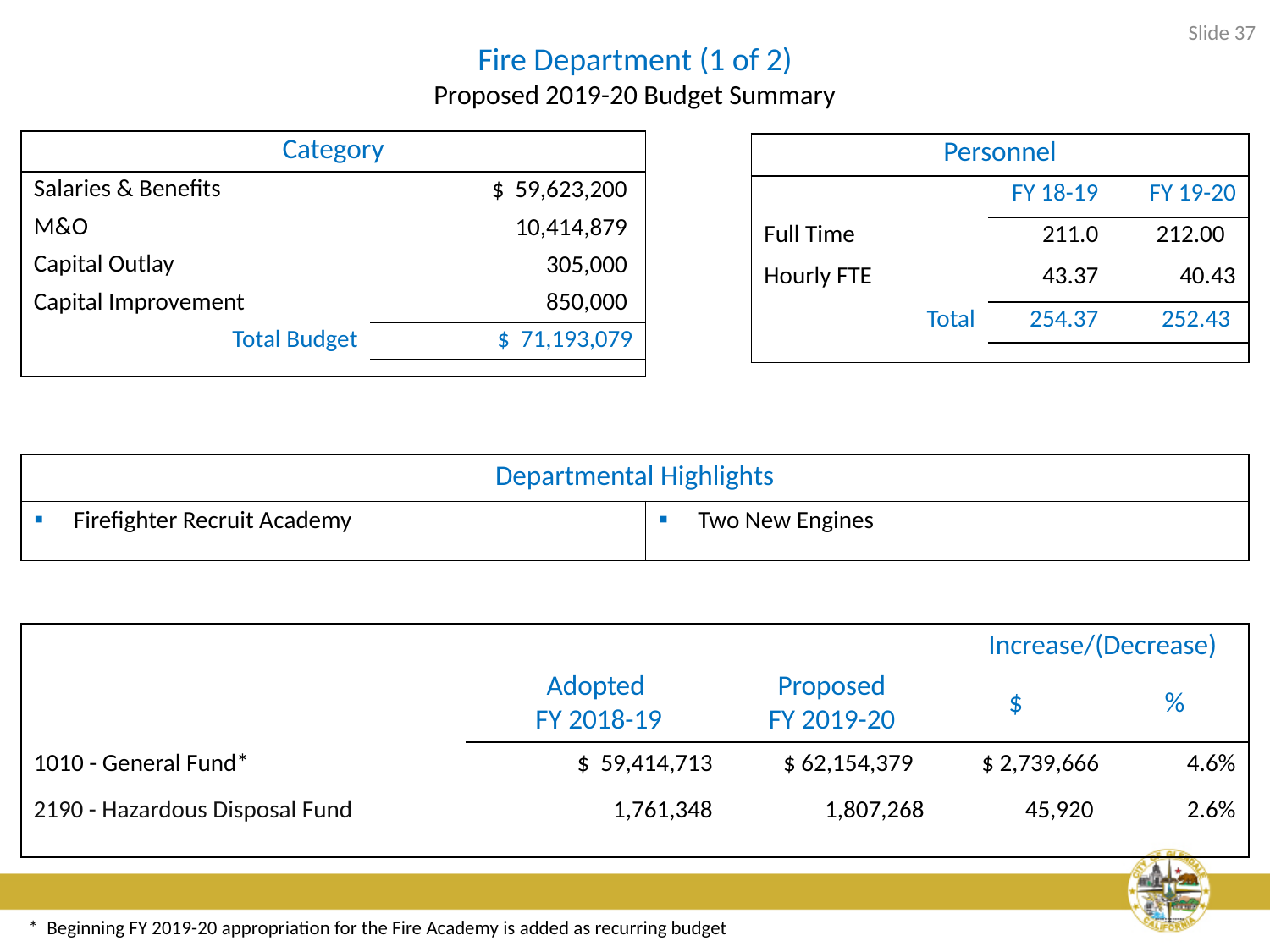

Slide 37
# Fire Department (1 of 2) Proposed 2019-20 Budget Summary
| Category |  |
| --- | --- |
| Salaries & Benefits | $ 59,623,200 |
| M&O | 10,414,879 |
| Capital Outlay | 305,000 |
| Capital Improvement | 850,000 |
| Total Budget | $ 71,193,079 |
|  |  |
| Personnel |  |  |
| --- | --- | --- |
|  | FY 18-19 | FY 19-20 |
| Full Time | 211.0 | 212.00 |
| Hourly FTE | 43.37 | 40.43 |
| Total | 254.37 | 252.43 |
|  |  |  |
| Departmental Highlights |  |
| --- | --- |
| Firefighter Recruit Academy | Two New Engines |
|  |  |
|  | Adopted FY 2018-19 | Proposed FY 2019-20 | Increase/(Decrease) |  |
| --- | --- | --- | --- | --- |
|  |  |  | $ | % |
| 1010 - General Fund\* | $ 59,414,713 | $ 62,154,379 | $ 2,739,666 | 4.6% |
| 2190 - Hazardous Disposal Fund | 1,761,348 | 1,807,268 | 45,920 | 2.6% |
|  |  |  |  |  |
*  Beginning FY 2019-20 appropriation for the Fire Academy is added as recurring budget